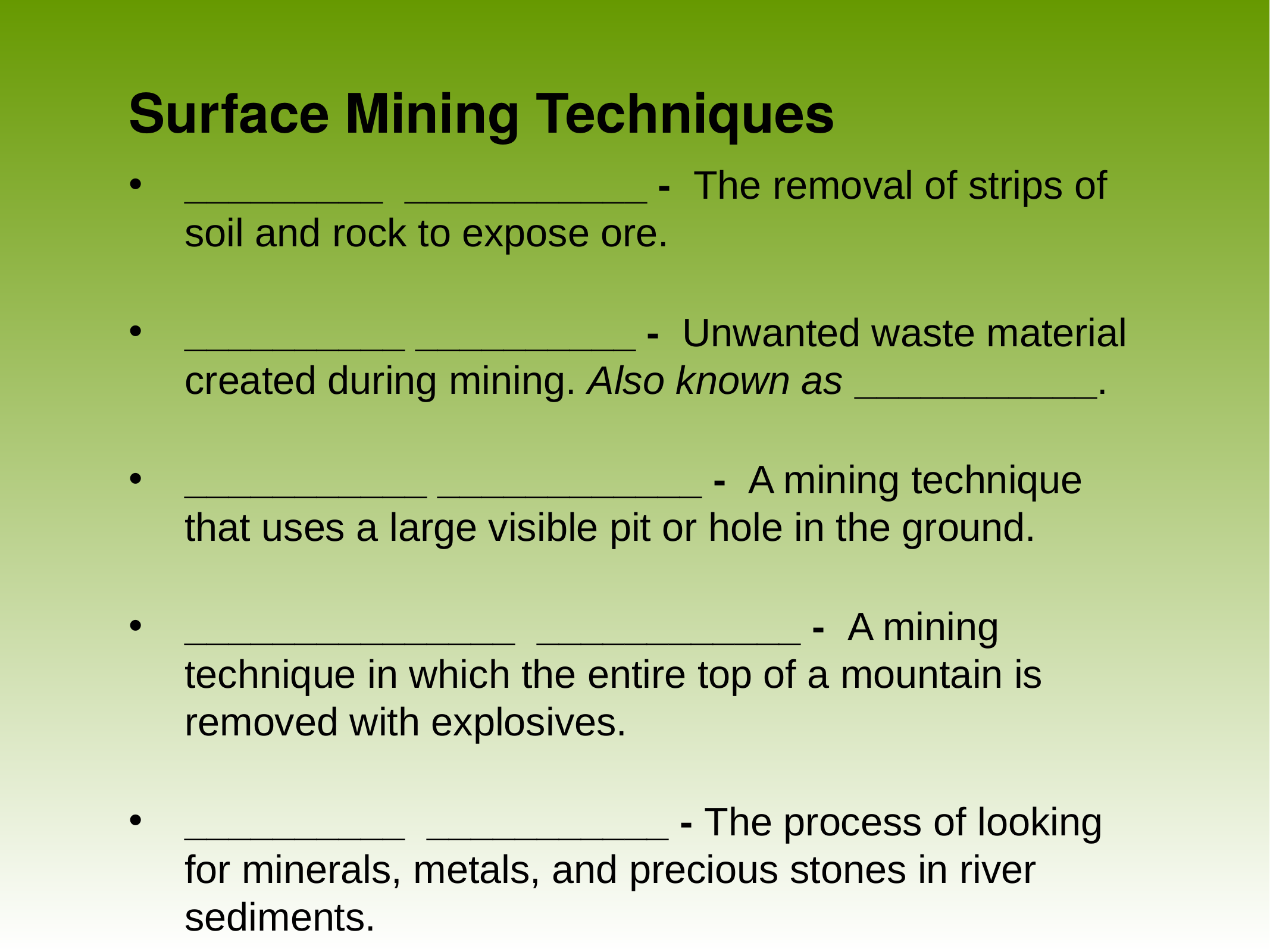

# Surface Mining Techniques
_________  ___________ -  The removal of strips of soil and rock to expose ore.
__________ __________ -  Unwanted waste material created during mining. Also known as ___________.
___________ ____________ -  A mining technique that uses a large visible pit or hole in the ground.
_______________  ____________ -  A mining technique in which the entire top of a mountain is removed with explosives.
__________  ___________ - The process of looking for minerals, metals, and precious stones in river sediments.